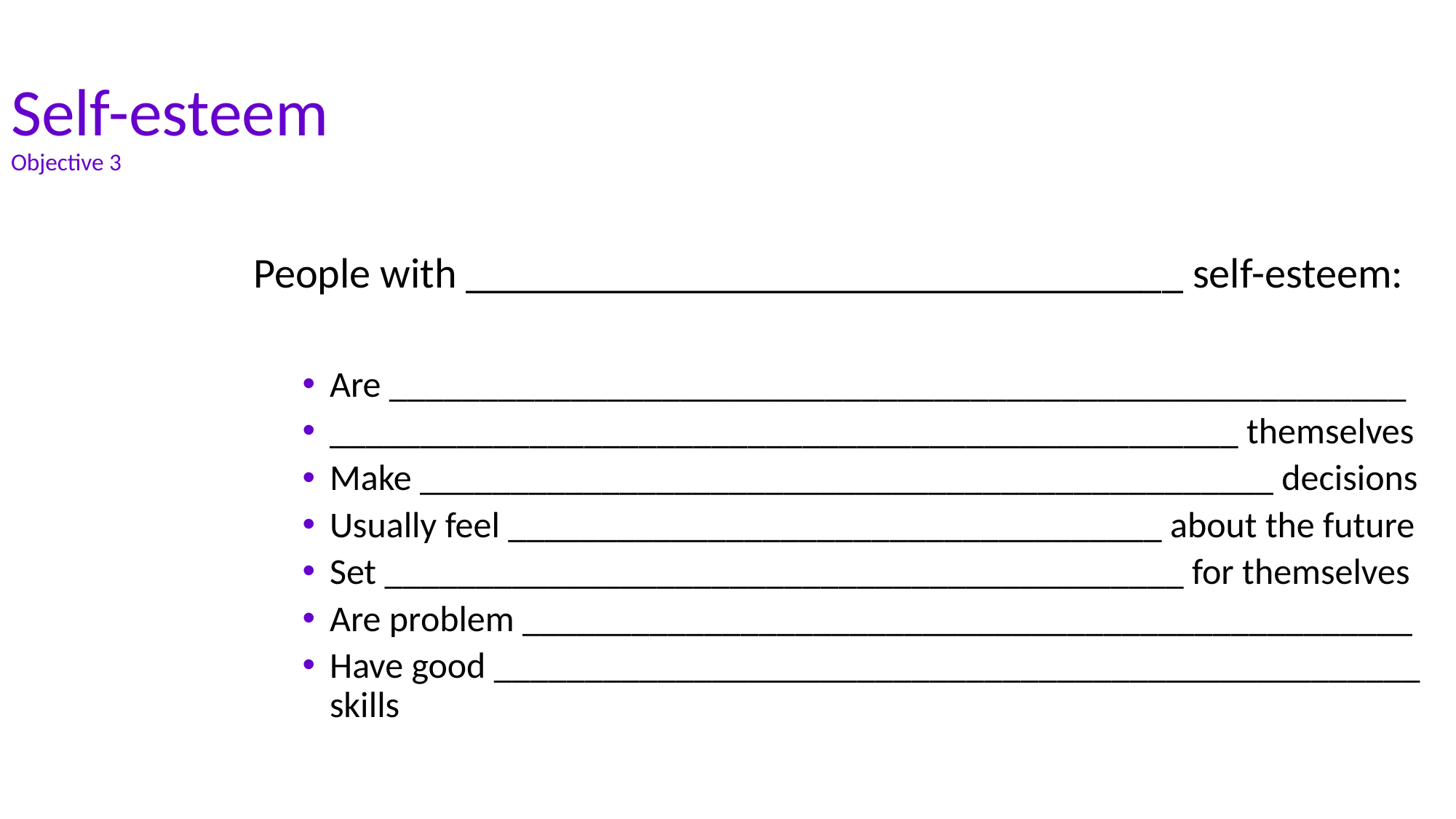

Self-esteem
Objective 3
People with __________________________________ self-esteem:

Are ________________________________________________________
__________________________________________________ themselves
Make _______________________________________________ decisions
Usually feel ____________________________________ about the future
Set ____________________________________________ for themselves
Are problem _________________________________________________
Have good ___________________________________________________ skills